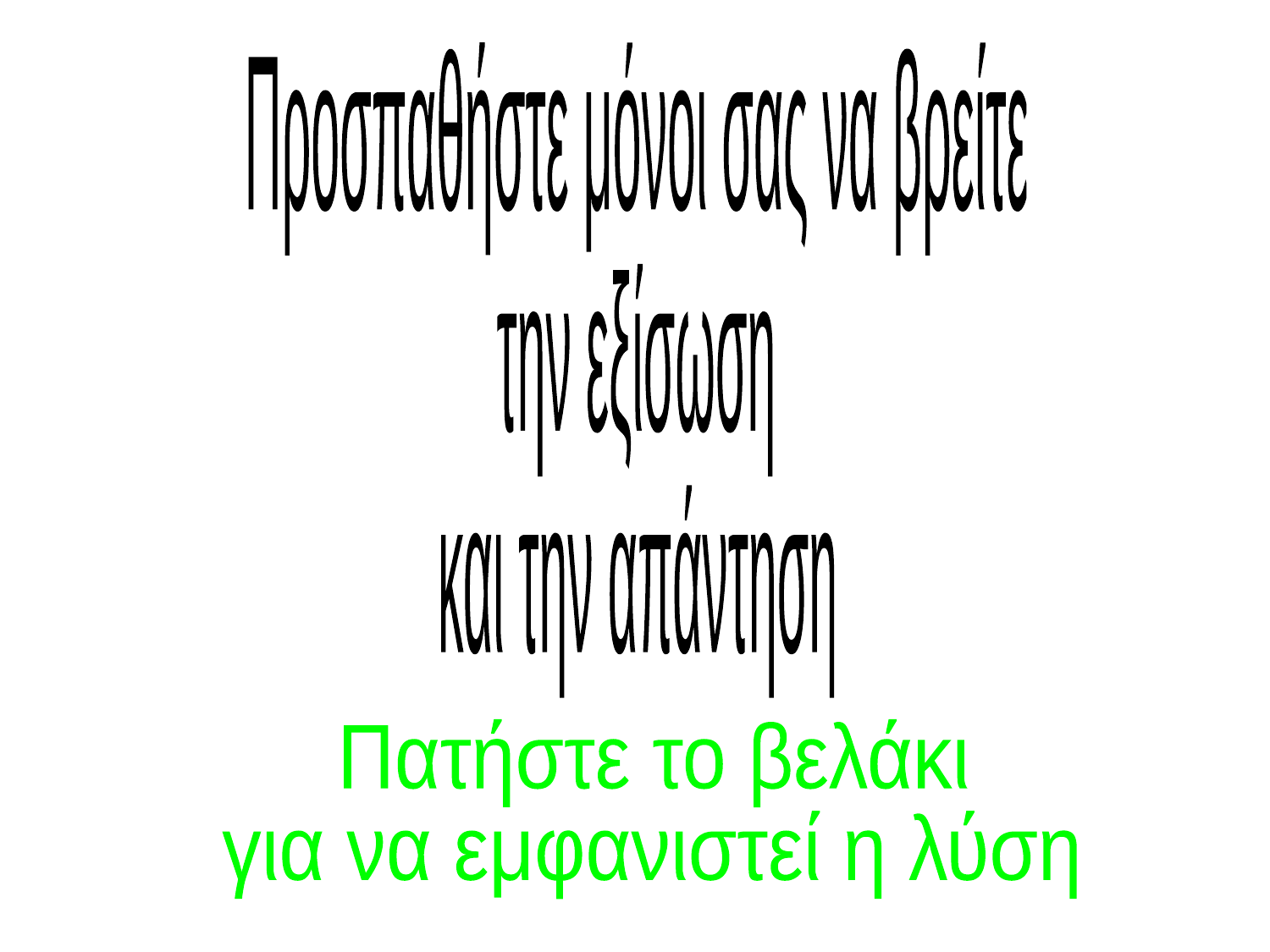

Προσπαθήστε μόνοι σας να βρείτε
την εξίσωση
και την απάντηση
Πατήστε το βελάκι
για να εμφανιστεί η λύση